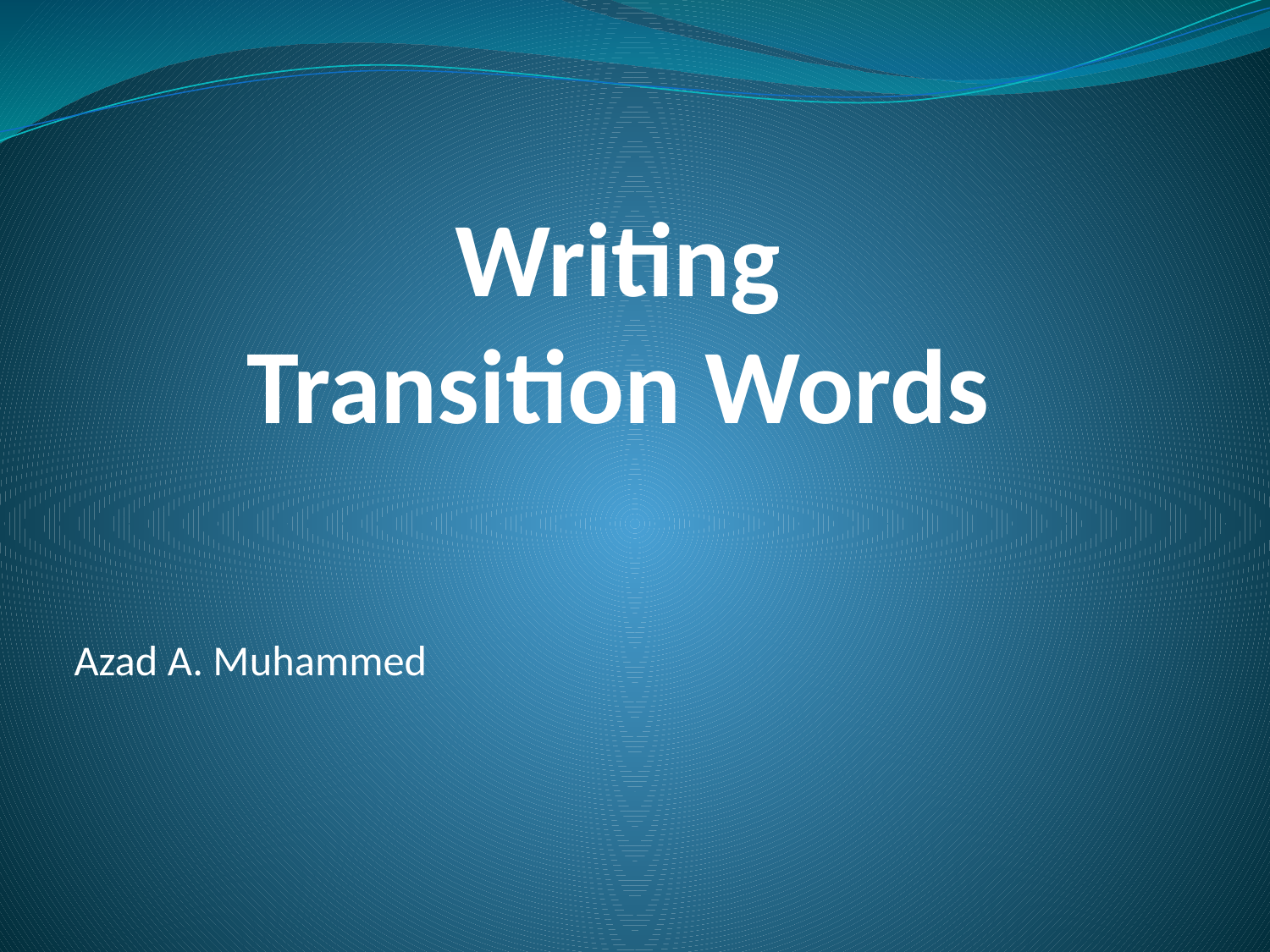

# Writing Transition Words

Azad A. Muhammed